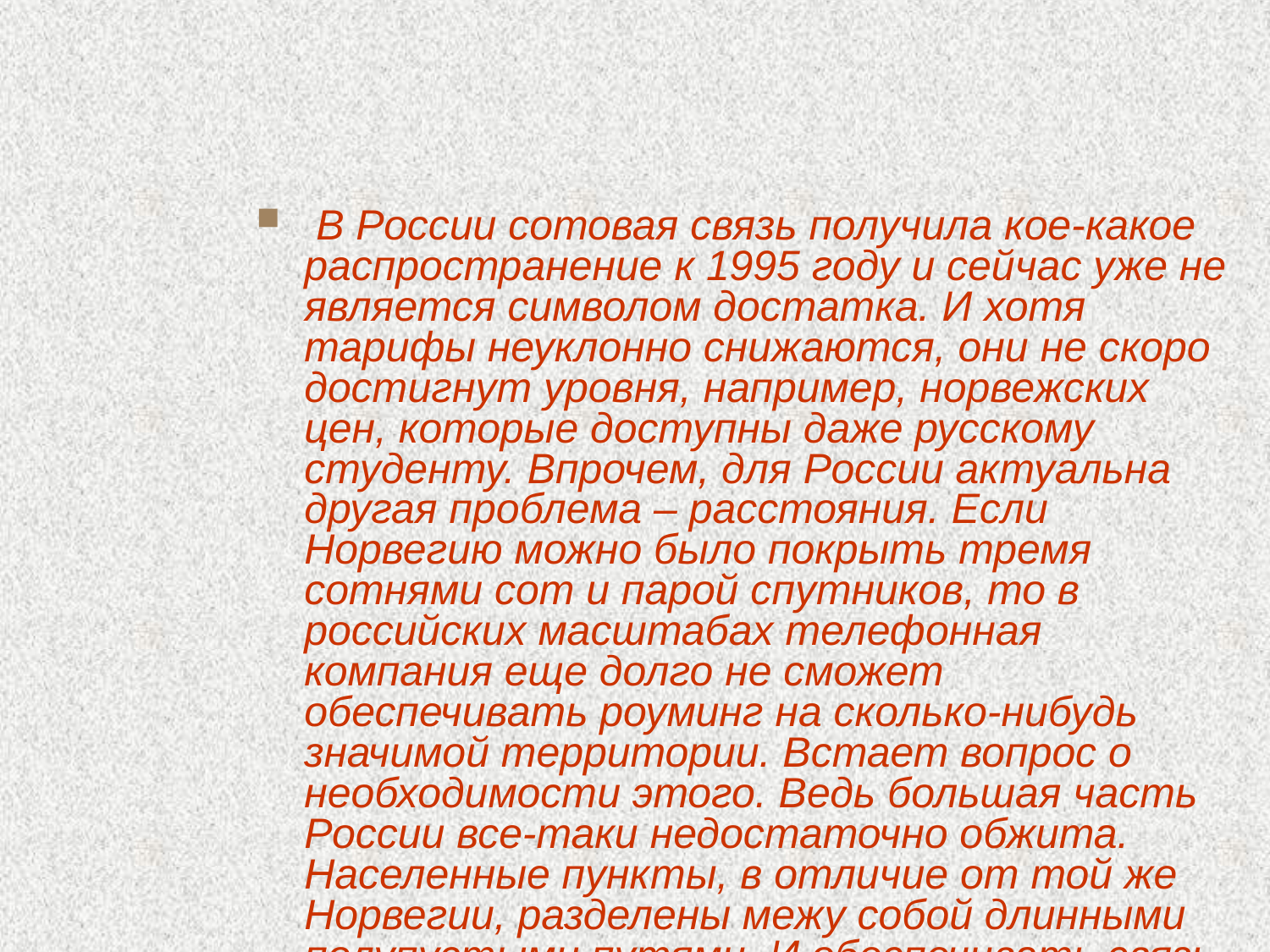

В России сотовая связь получила кое-какое распространение к 1995 году и сейчас уже не является символом достатка. И хотя тарифы неуклонно снижаются, они не скоро достигнут уровня, например, норвежских цен, которые доступны даже русскому студенту. Впрочем, для России актуальна другая проблема – расстояния. Если Норвегию можно было покрыть тремя сотнями сот и парой спутников, то в российских масштабах телефонная компания еще долго не сможет обеспечивать роуминг на сколько-нибудь значимой территории. Встает вопрос о необходимости этого. Ведь большая часть России все-таки недостаточно обжита. Населенные пункты, в отличие от той же Норвегии, разделены межу собой длинными полупустыми путями. И обеспечивать связь вдоль этих путей пока нецелесообразно. Фактор расстояний сдерживает развитие беспроводных технологий в России больше, чем технологическая отсталость.